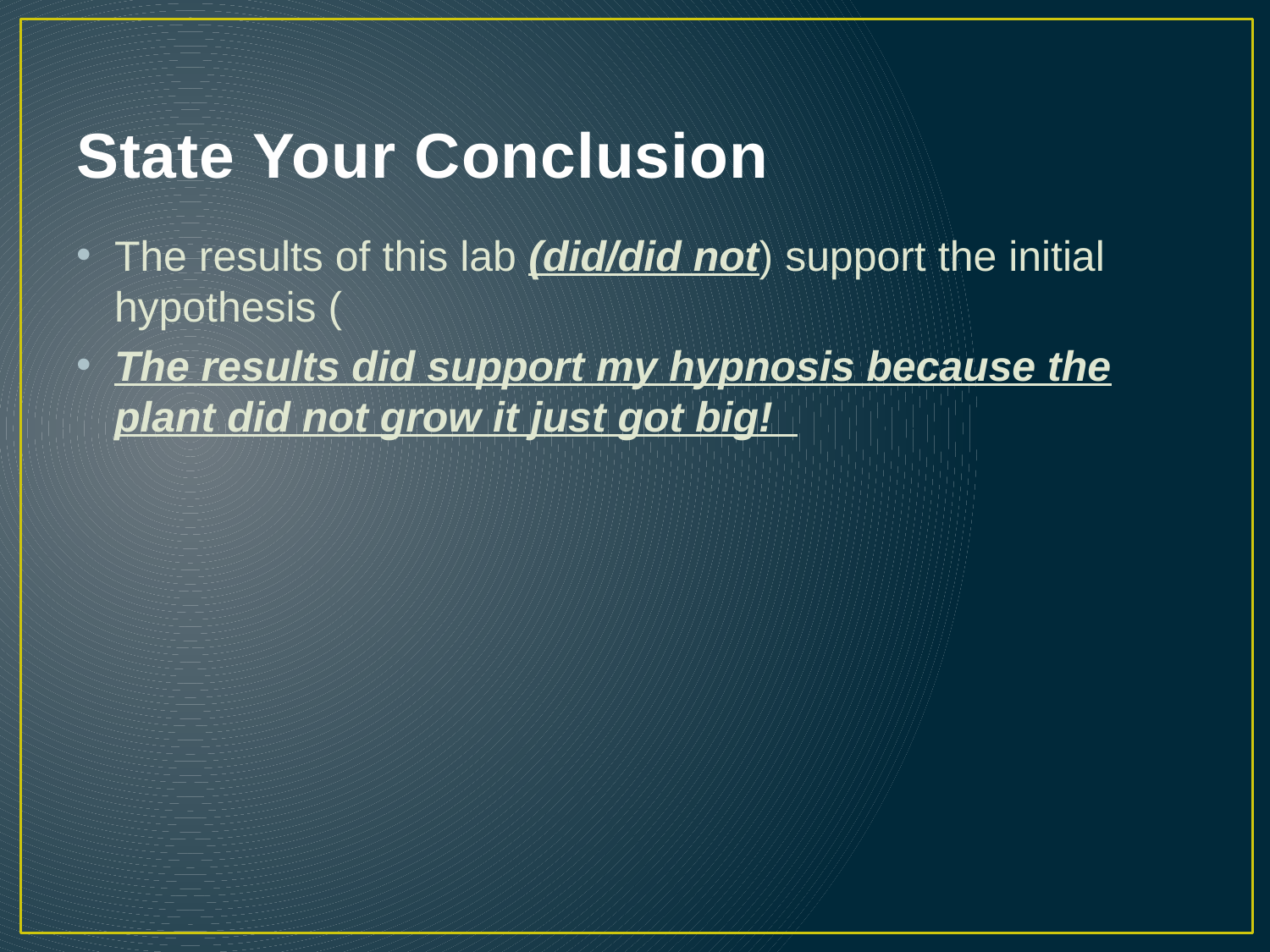

# State Your Conclusion
The results of this lab (did/did not) support the initial hypothesis (
The results did support my hypnosis because the plant did not grow it just got big!